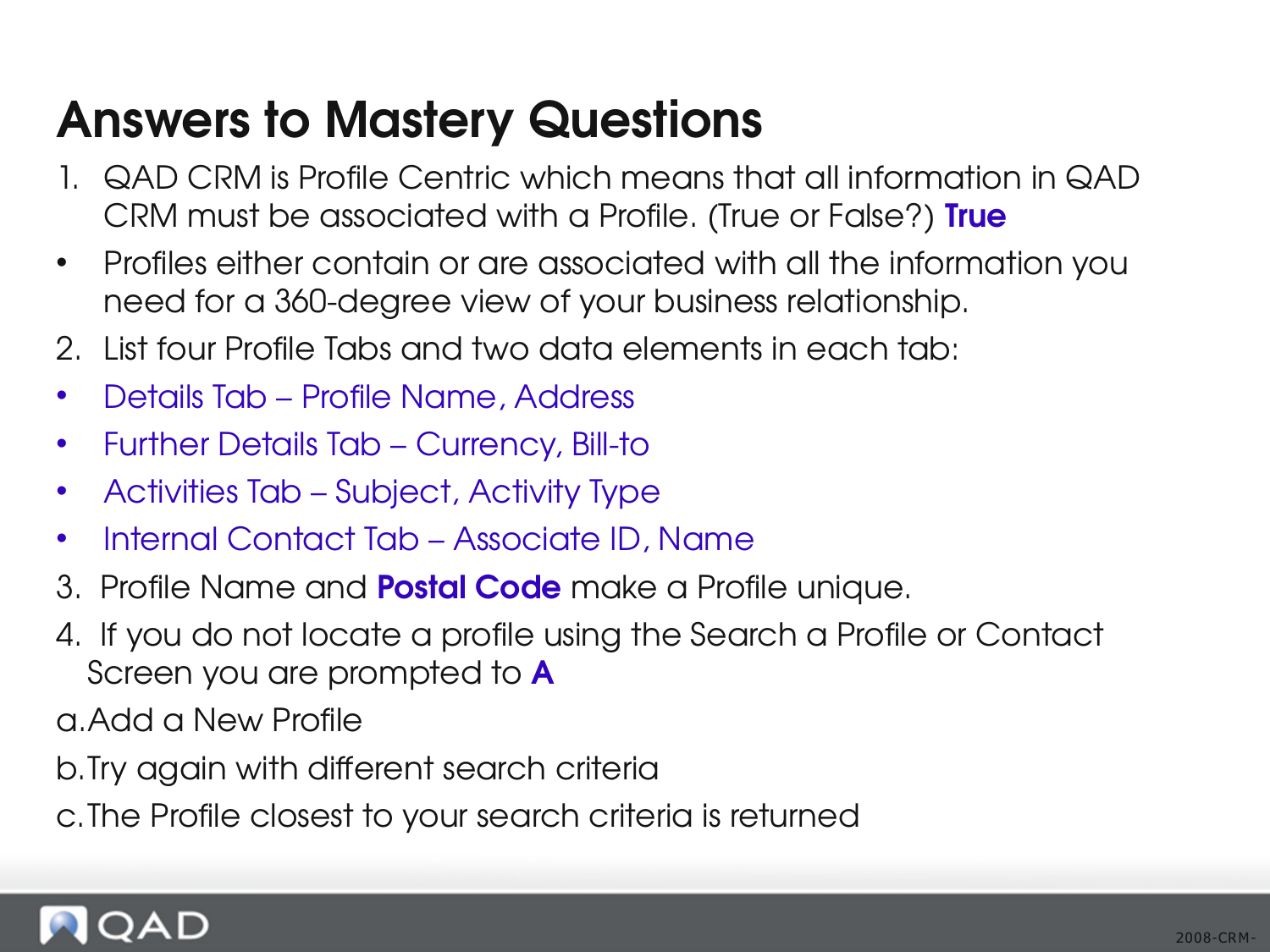

Answers to Mastery Questions
QAD CRM is Profile Centric which means that all information in QAD CRM must be associated with a Profile. (True or False?) True
Profiles either contain or are associated with all the information you need for a 360-degree view of your business relationship.
List four Profile Tabs and two data elements in each tab:
Details Tab – Profile Name, Address
Further Details Tab – Currency, Bill-to
Activities Tab – Subject, Activity Type
Internal Contact Tab – Associate ID, Name
3.  Profile Name and Postal Code make a Profile unique.
4.  If you do not locate a profile using the Search a Profile or Contact Screen you are prompted to A
Add a New Profile
Try again with different search criteria
The Profile closest to your search criteria is returned
2008-CRM-